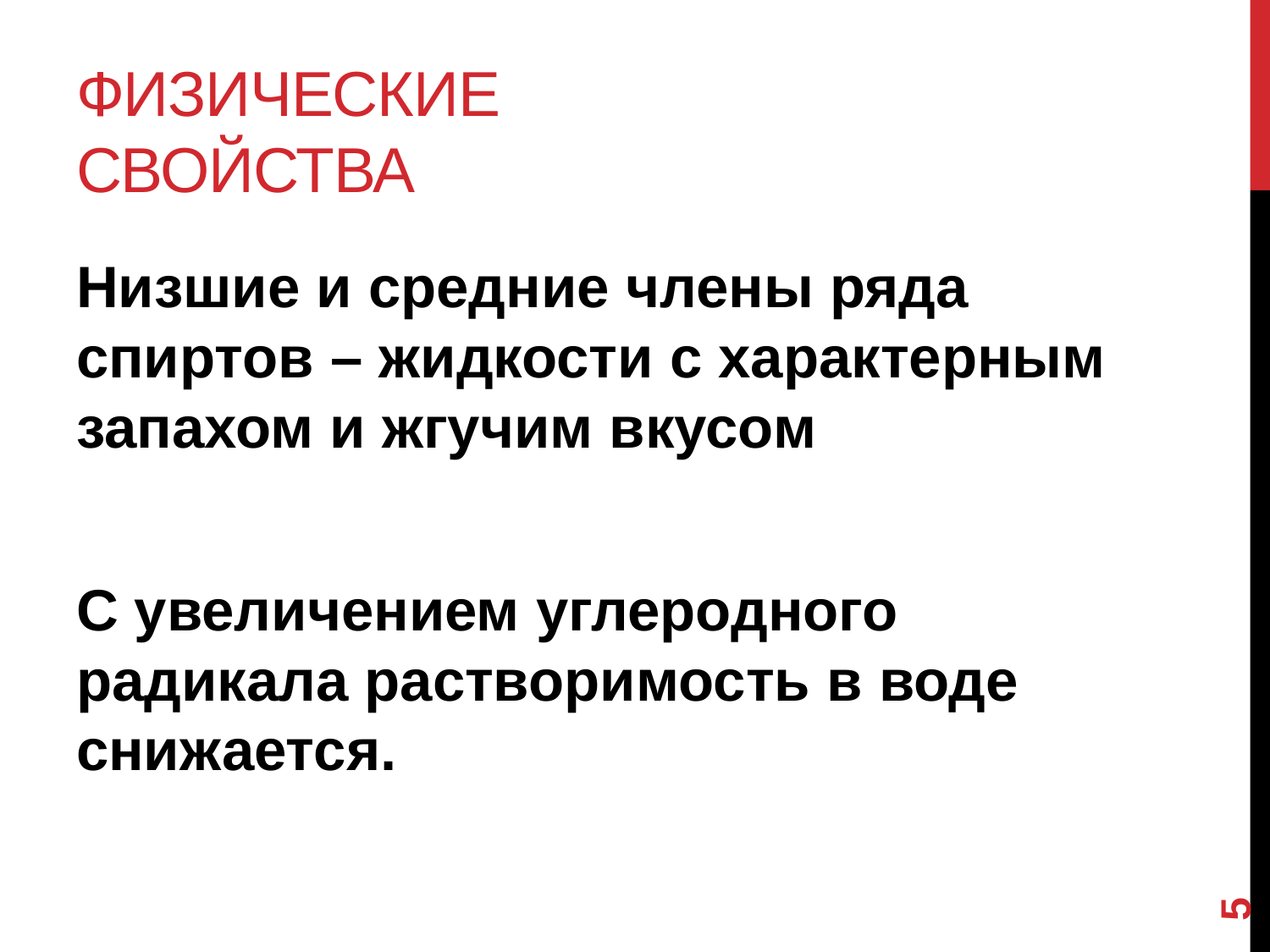

# Физические свойства
Низшие и средние члены ряда спиртов – жидкости с характерным запахом и жгучим вкусом

С увеличением углеродного радикала растворимость в воде снижается.

5